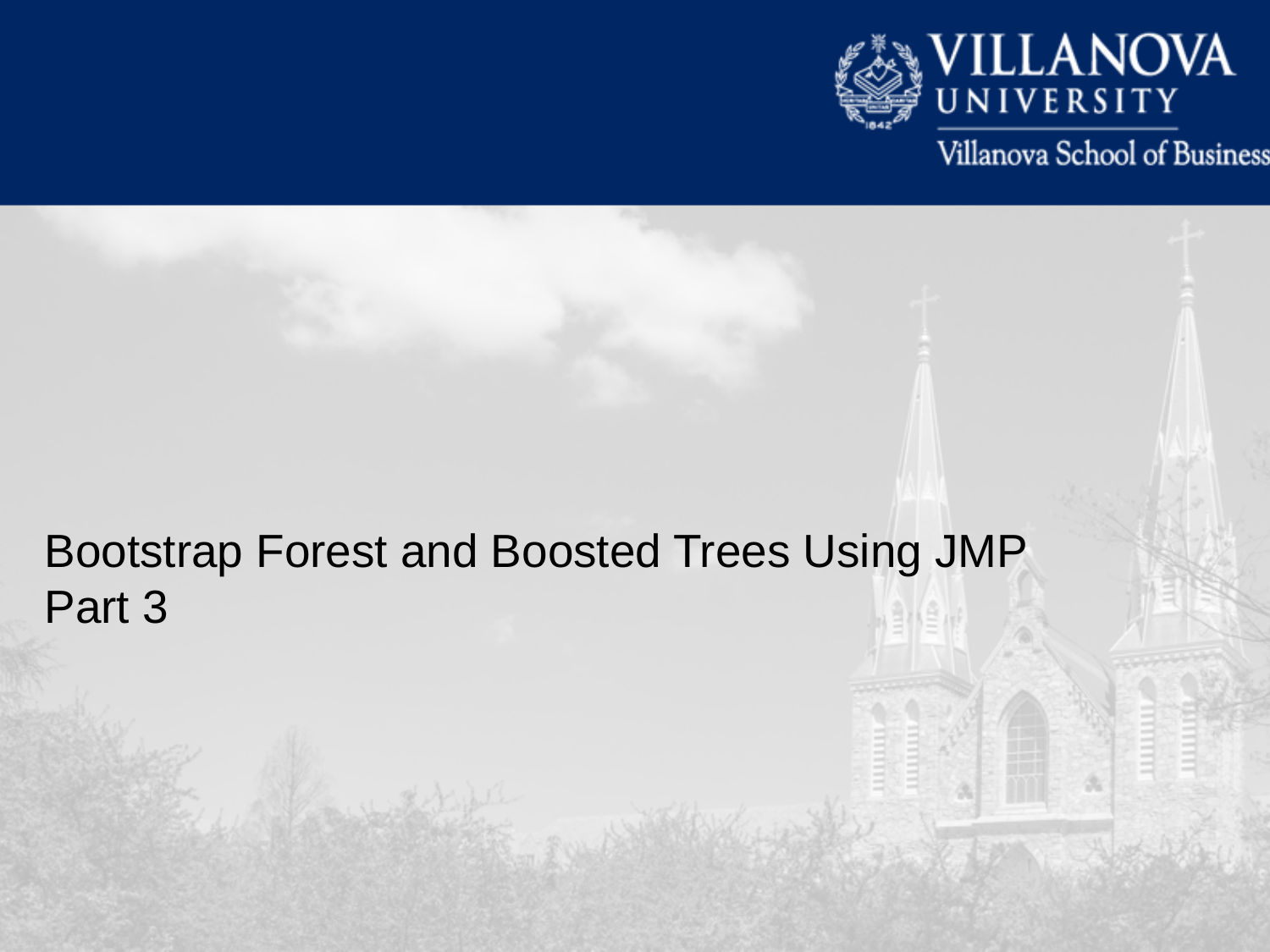

Bootstrap Forest and Boosted Trees Using JMP
Part 3